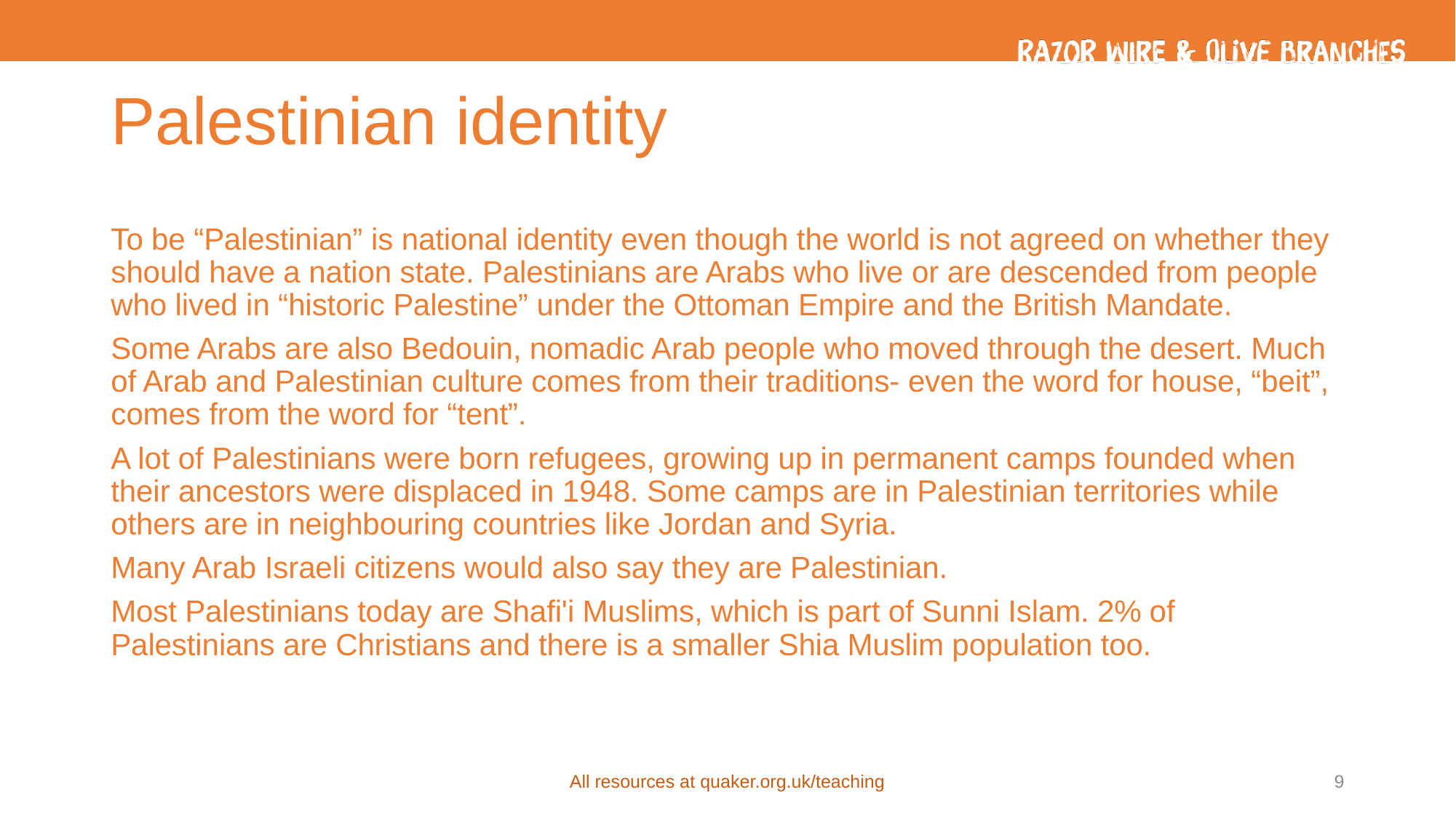

# Palestinian identity
To be “Palestinian” is national identity even though the world is not agreed on whether they should have a nation state. Palestinians are Arabs who live or are descended from people who lived in “historic Palestine” under the Ottoman Empire and the British Mandate.
Some Arabs are also Bedouin, nomadic Arab people who moved through the desert. Much of Arab and Palestinian culture comes from their traditions- even the word for house, “beit”, comes from the word for “tent”.
A lot of Palestinians were born refugees, growing up in permanent camps founded when their ancestors were displaced in 1948. Some camps are in Palestinian territories while others are in neighbouring countries like Jordan and Syria.
Many Arab Israeli citizens would also say they are Palestinian.
Most Palestinians today are Shafi'i Muslims, which is part of Sunni Islam. 2% of Palestinians are Christians and there is a smaller Shia Muslim population too.

All resources at quaker.org.uk/teaching
9